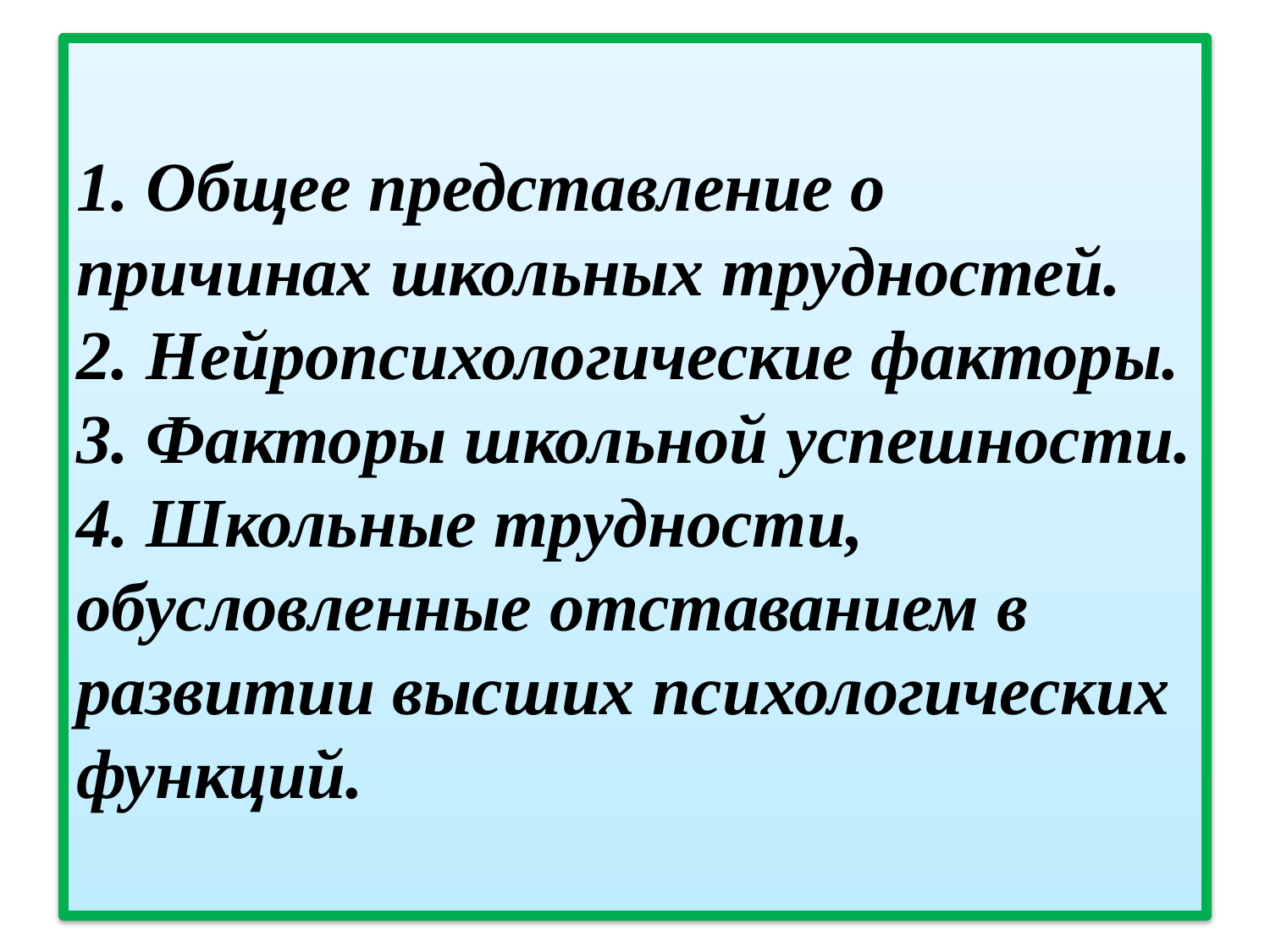

# 1. Общее представление о причинах школьных трудностей. 2. Нейропсихологические факторы. 3. Факторы школьной успешности. 4. Школьные трудности, обусловленные отставанием в развитии высших психологических функций.